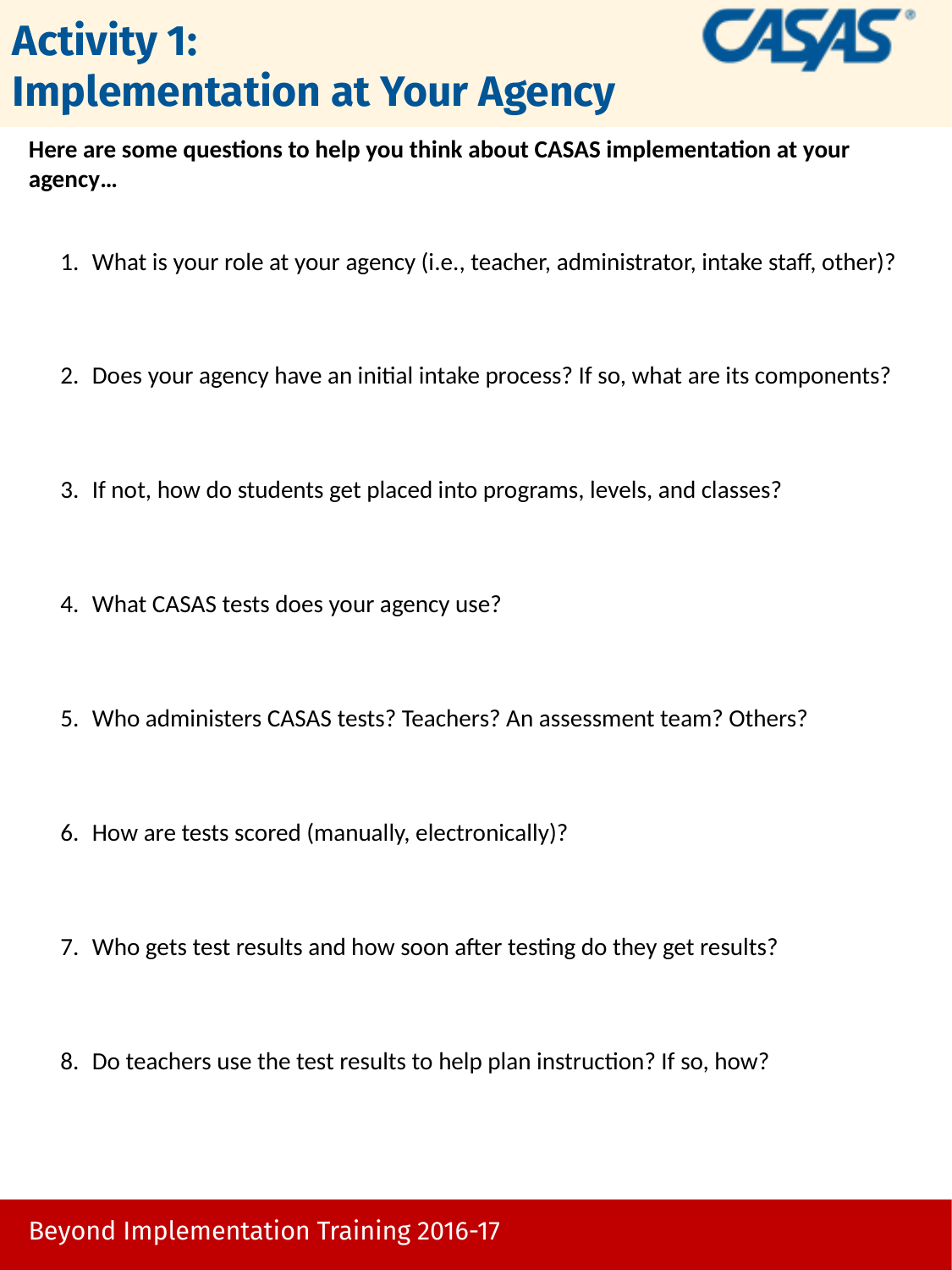

# Activity 1: Implementation at Your Agency
Here are some questions to help you think about CASAS implementation at your agency…
What is your role at your agency (i.e., teacher, administrator, intake staff, other)?
Does your agency have an initial intake process? If so, what are its components?
If not, how do students get placed into programs, levels, and classes?
What CASAS tests does your agency use?
Who administers CASAS tests? Teachers? An assessment team? Others?
How are tests scored (manually, electronically)?
Who gets test results and how soon after testing do they get results?
Do teachers use the test results to help plan instruction? If so, how?

Beyond Implementation Training 2016-17